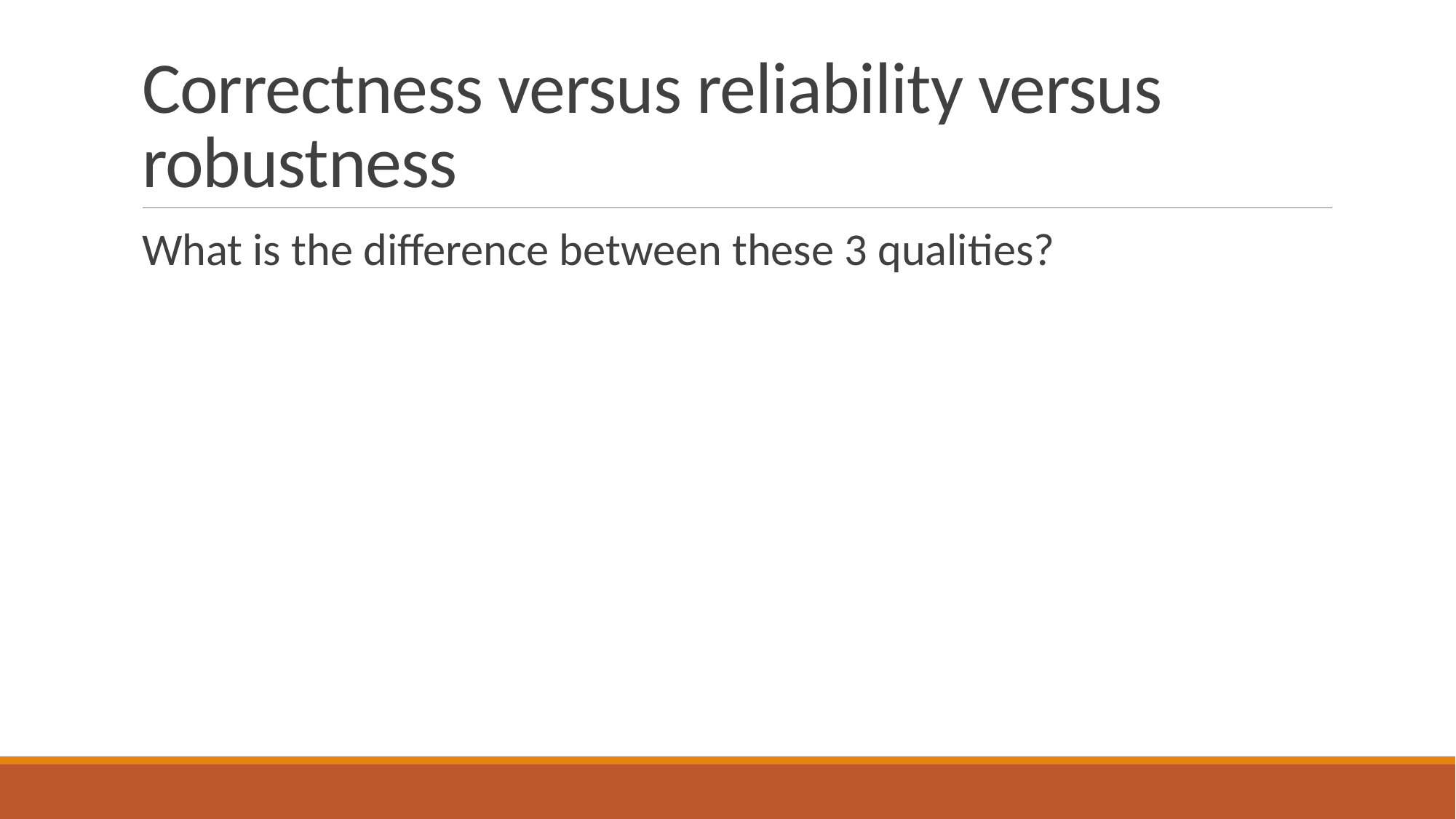

# Correctness versus reliability versus robustness
What is the difference between these 3 qualities?